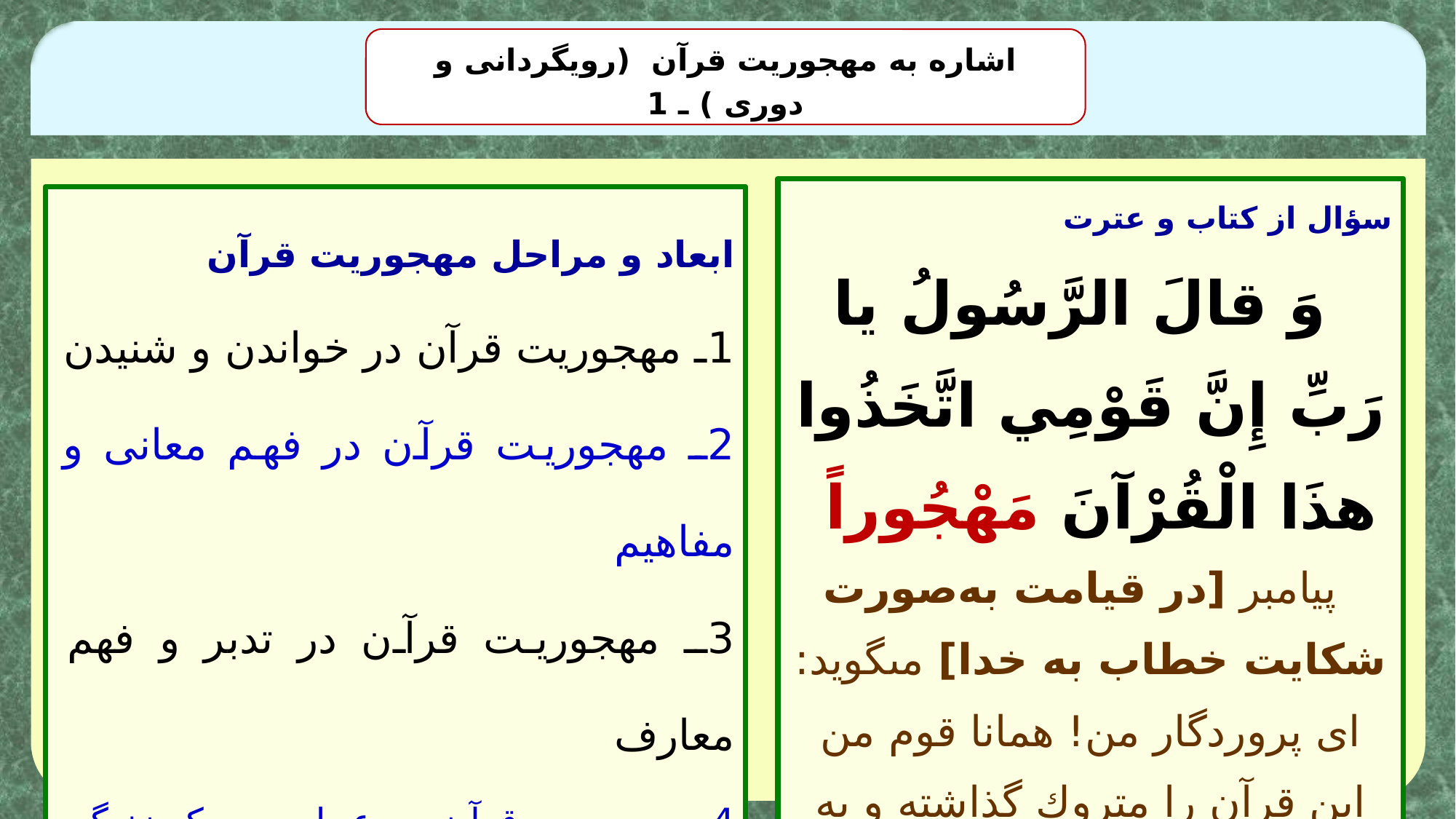

اشاره به مهجوریت قرآن  (رویگردانی و دوری ) ـ 1

سؤال از کتاب و عترت
وَ قالَ الرَّسُولُ يا رَبِّ إِنَّ قَوْمِي اتَّخَذُوا هذَا الْقُرْآنَ مَهْجُوراً
پيامبر [در قيامت به‌صورت شکایت خطاب به خدا] مى‏گويد: اى پروردگار من! همانا قوم من اين قرآن را متروك گذاشته و به کناری افکندند  (فرقان/30)
ابعاد و مراحل مهجوریت قرآن
1ـ مهجوريت قرآن در خواندن و شنیدن
2ـ مهجوريت قرآن در فهم معانی و مفاهیم
3ـ مهجوريت قرآن در تدبر و فهم معارف
4ـ مهجوريت قرآن در عمل و سبک زندگی (تمسک)
5ـ مهجوريت قرآن درتبلیغ و ترویج